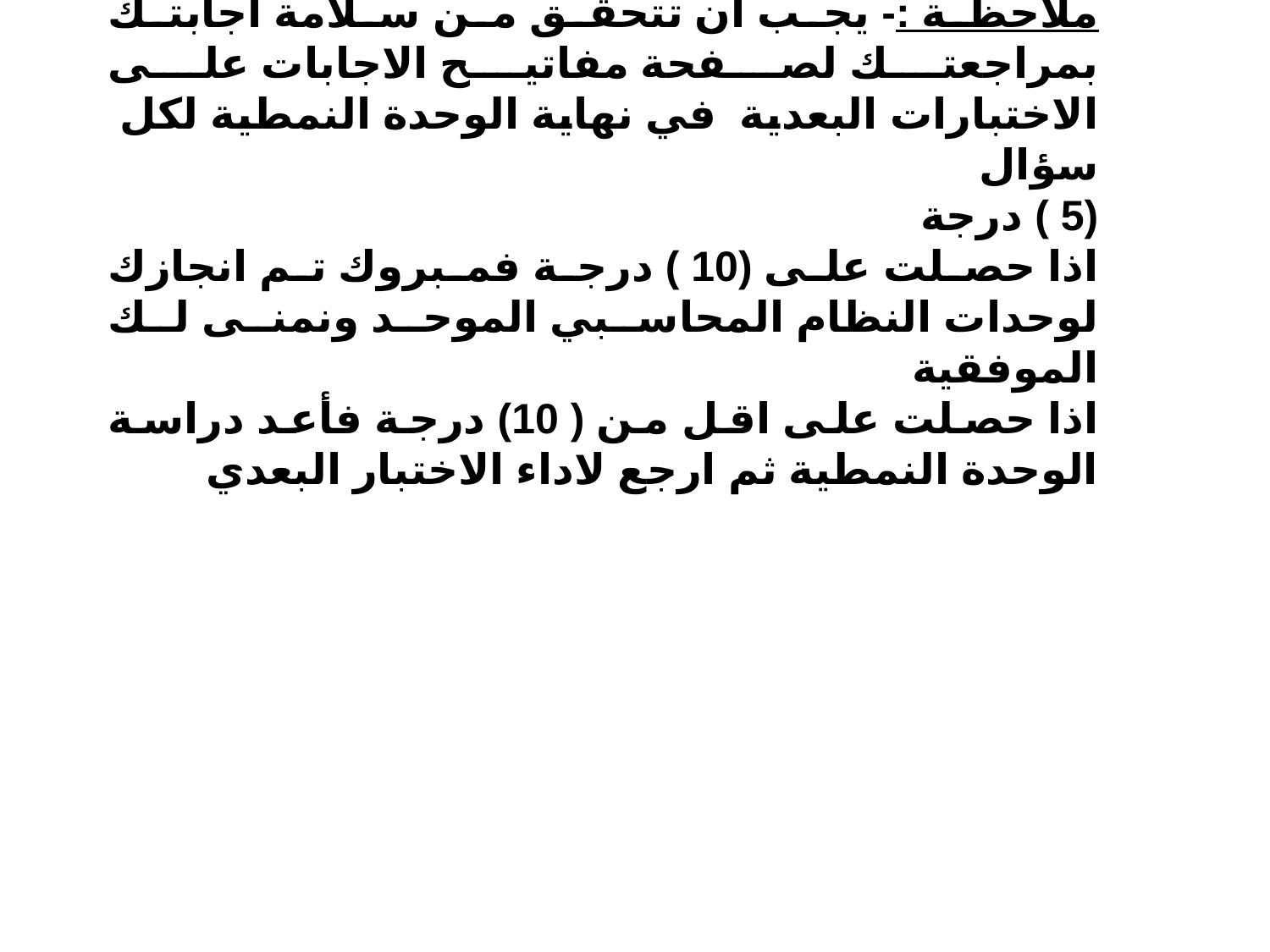

ملاحظة :- يجب ان تتحقق من سلامة اجابتك بمراجعتك لصفحة مفاتيح الاجابات على الاختبارات البعدية  في نهاية الوحدة النمطية لكل  سؤال
(5 ) درجة
اذا حصلت على (10 ) درجة فمبروك تم انجازك لوحدات النظام المحاسبي الموحد ونمنى لك الموفقية
اذا حصلت على اقل من ( 10) درجة فأعد دراسة الوحدة النمطية ثم ارجع لاداء الاختبار البعدي